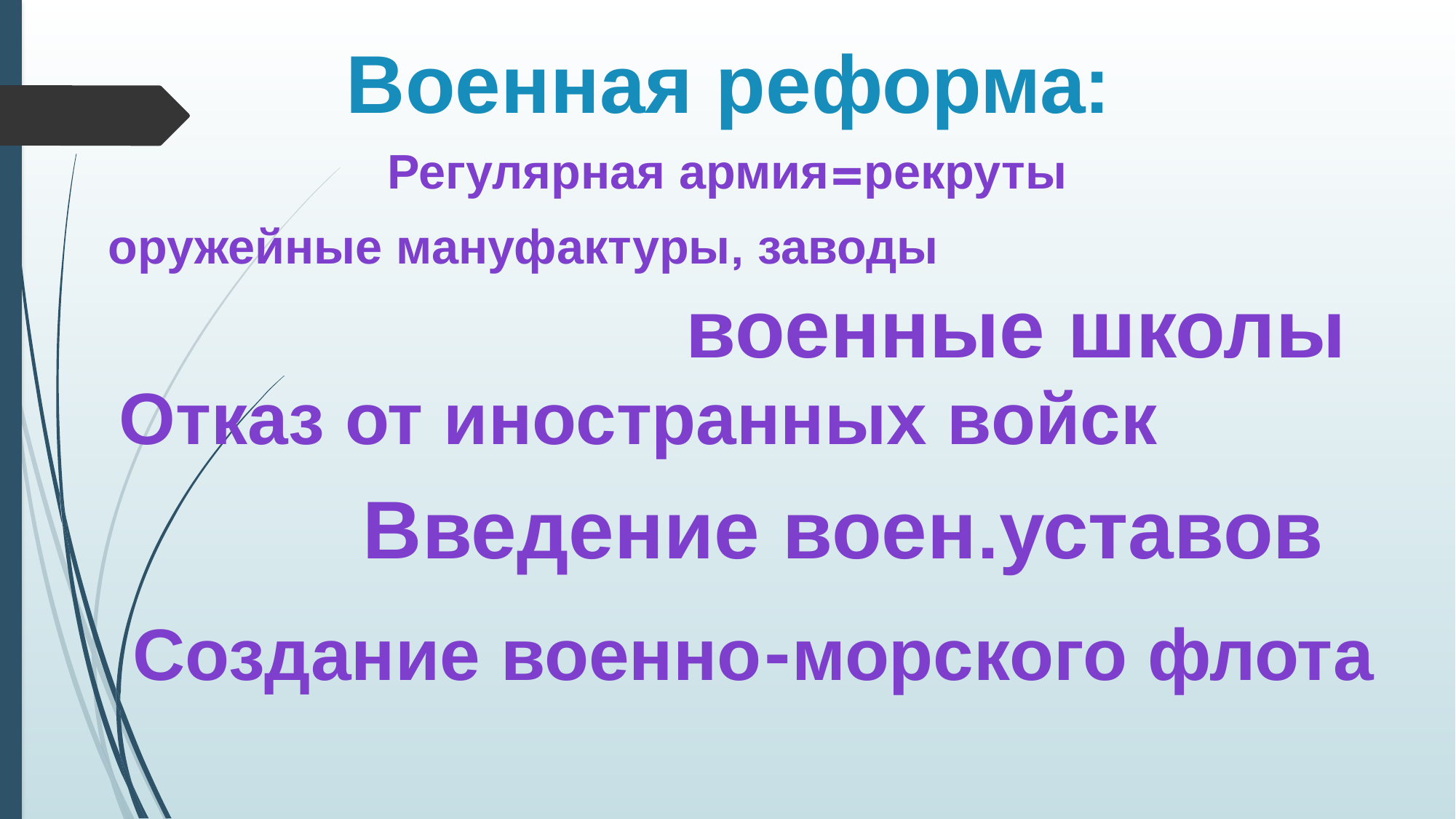

# Военная реформа:
Регулярная армия=рекруты
оружейные мануфактуры, заводы
военные школы
Отказ от иностранных войск
Введение воен.уставов
Создание военно-морского флота